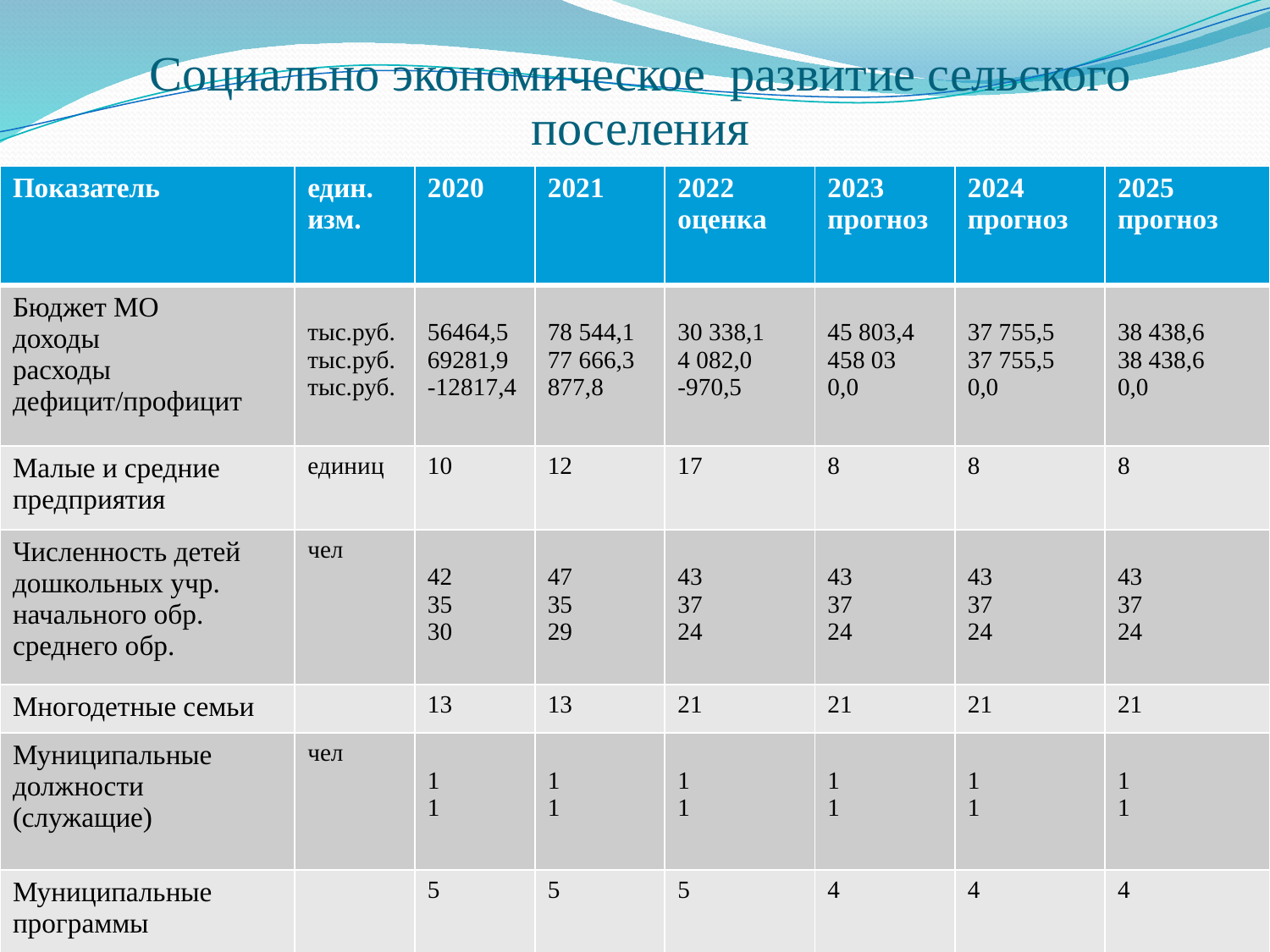

# Социально экономическое  развитие сельского поселения
| Показатель | един. изм. | 2020 | 2021 | 2022 оценка | 2023 прогноз | 2024 прогноз | 2025 прогноз |
| --- | --- | --- | --- | --- | --- | --- | --- |
| Бюджет МО доходы расходы дефицит/профицит | тыс.руб. тыс.руб. тыс.руб. | 56464,5 69281,9 -12817,4 | 78 544,1 77 666,3 877,8 | 30 338,1 4 082,0 -970,5 | 45 803,4 458 03 0,0 | 37 755,5 37 755,5 0,0 | 38 438,6 38 438,6 0,0 |
| Малые и средние предприятия | единиц | 10 | 12 | 17 | 8 | 8 | 8 |
| Численность детей дошкольных учр. начального обр. среднего обр. | чел | 42 35 30 | 47 35 29 | 43 37 24 | 43 37 24 | 43 37 24 | 43 37 24 |
| Многодетные семьи |  | 13 | 13 | 21 | 21 | 21 | 21 |
| Муниципальные должности (служащие) | чел | 1 1 | 1 1 | 1 1 | 1 1 | 1 1 | 1 1 |
| Муниципальные программы |  | 5 | 5 | 5 | 4 | 4 | 4 |